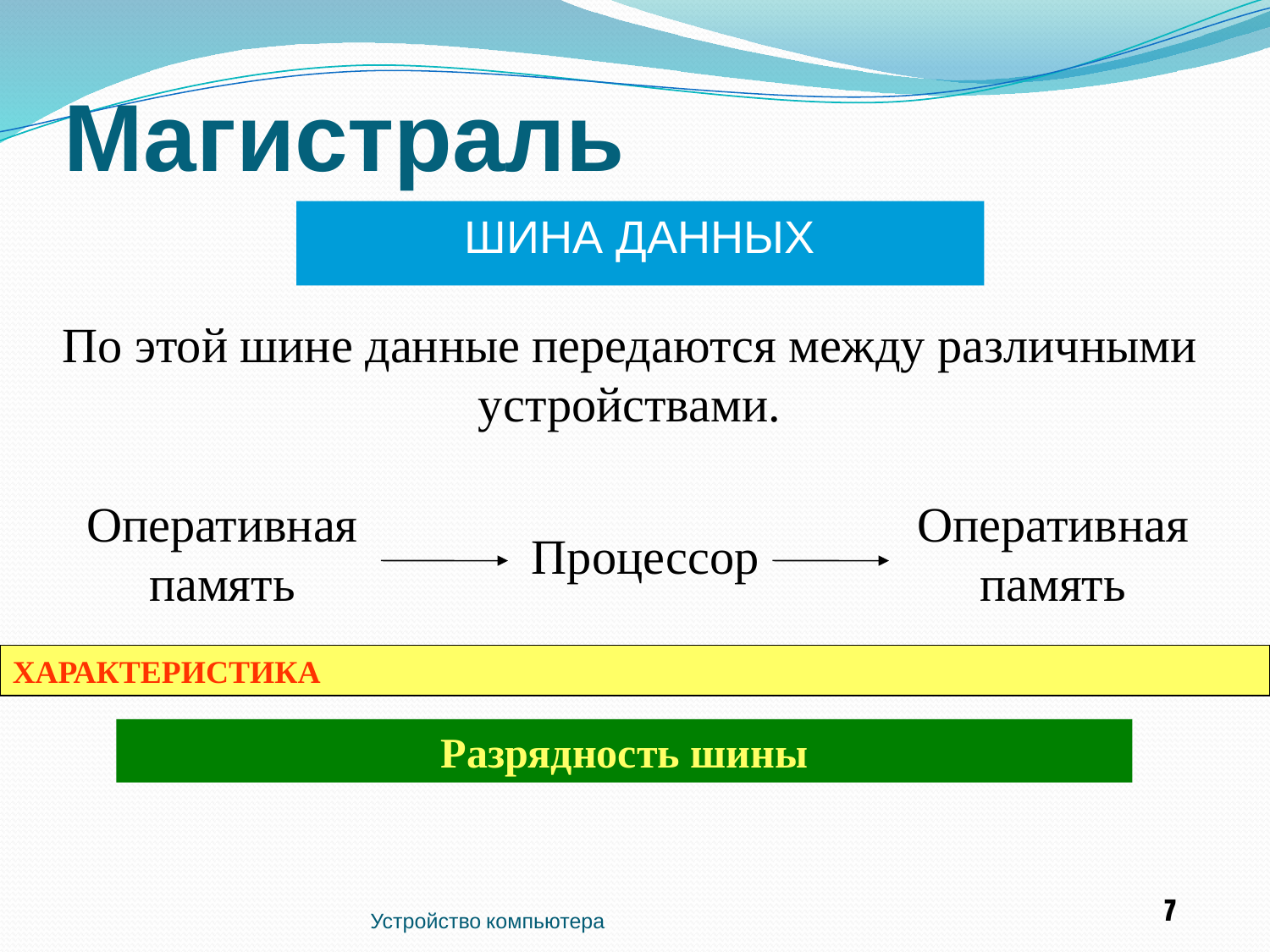

# Магистраль
ШИНА ДАННЫХ
По этой шине данные передаются между различными устройствами.
Оперативная память
Оперативная память
Процессор

ХАРАКТЕРИСТИКА
Разрядность шины
Устройство компьютера
7